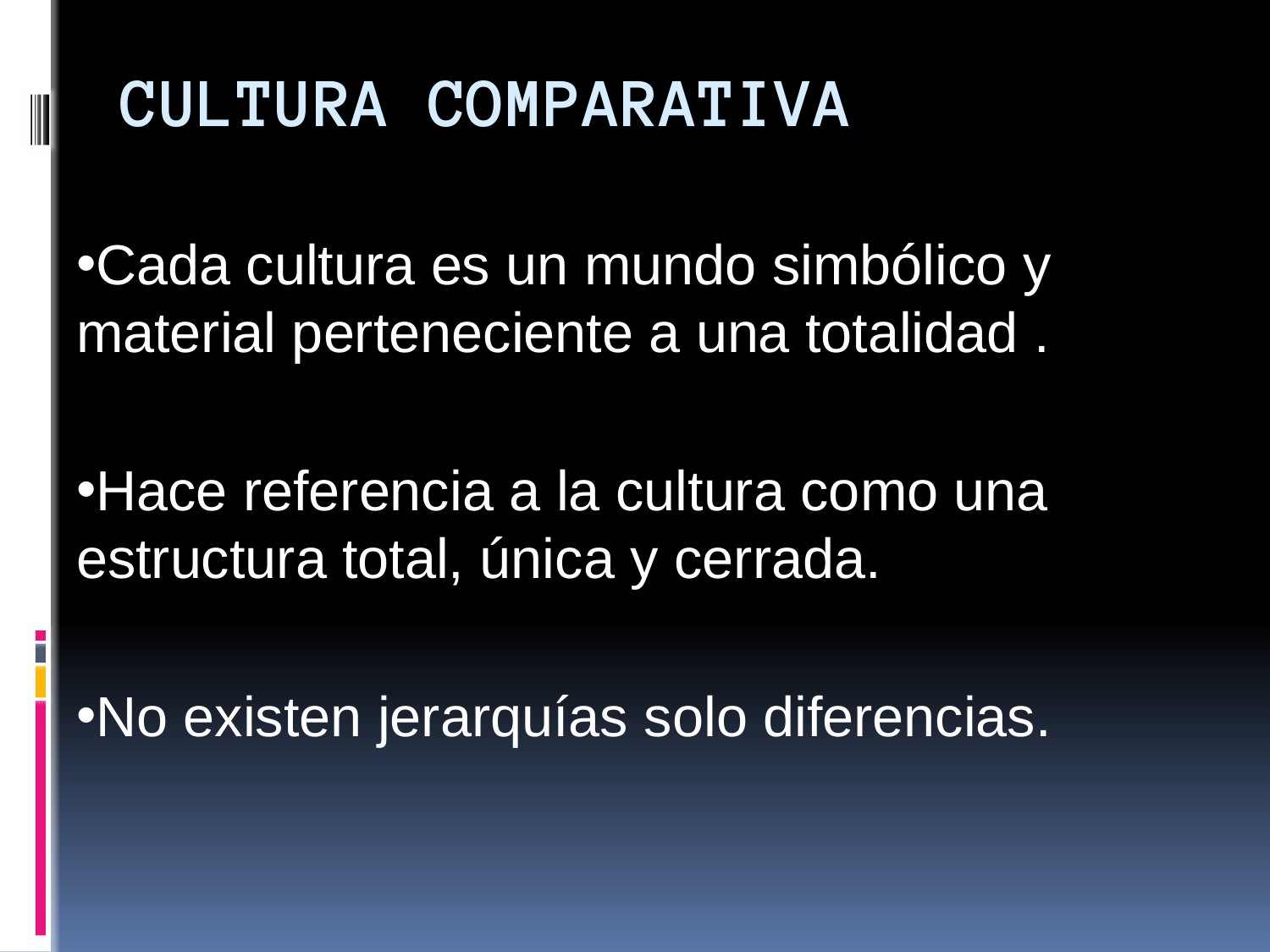

# Cultura Comparativa
Cada cultura es un mundo simbólico y material perteneciente a una totalidad .

Hace referencia a la cultura como una estructura total, única y cerrada.

No existen jerarquías solo diferencias.